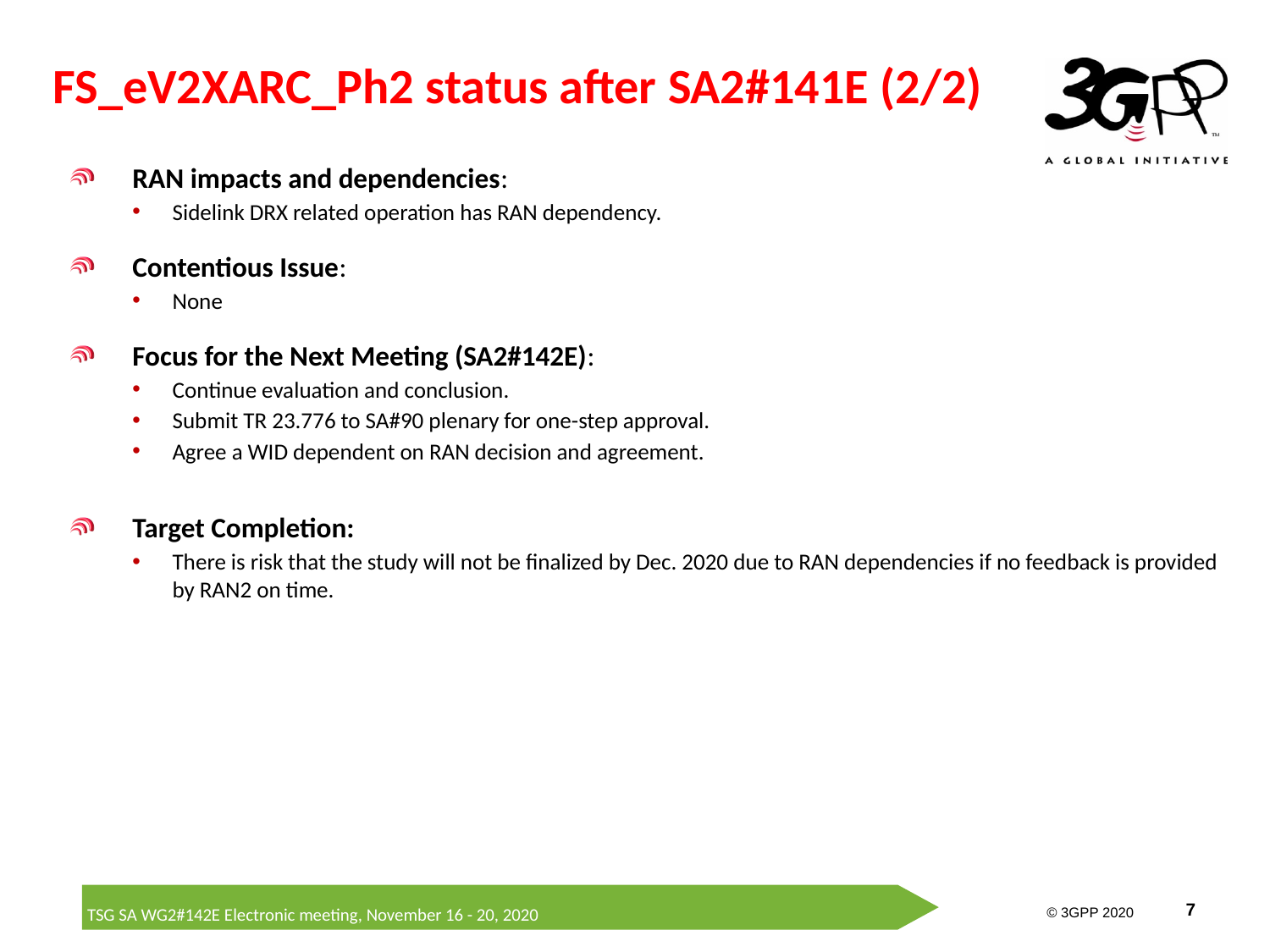

# FS_eV2XARC_Ph2 status after SA2#141E (2/2)
RAN impacts and dependencies:
Sidelink DRX related operation has RAN dependency.

Contentious Issue:
None

Focus for the Next Meeting (SA2#142E):
Continue evaluation and conclusion.
Submit TR 23.776 to SA#90 plenary for one-step approval.
Agree a WID dependent on RAN decision and agreement.

Target Completion:
There is risk that the study will not be finalized by Dec. 2020 due to RAN dependencies if no feedback is provided by RAN2 on time.